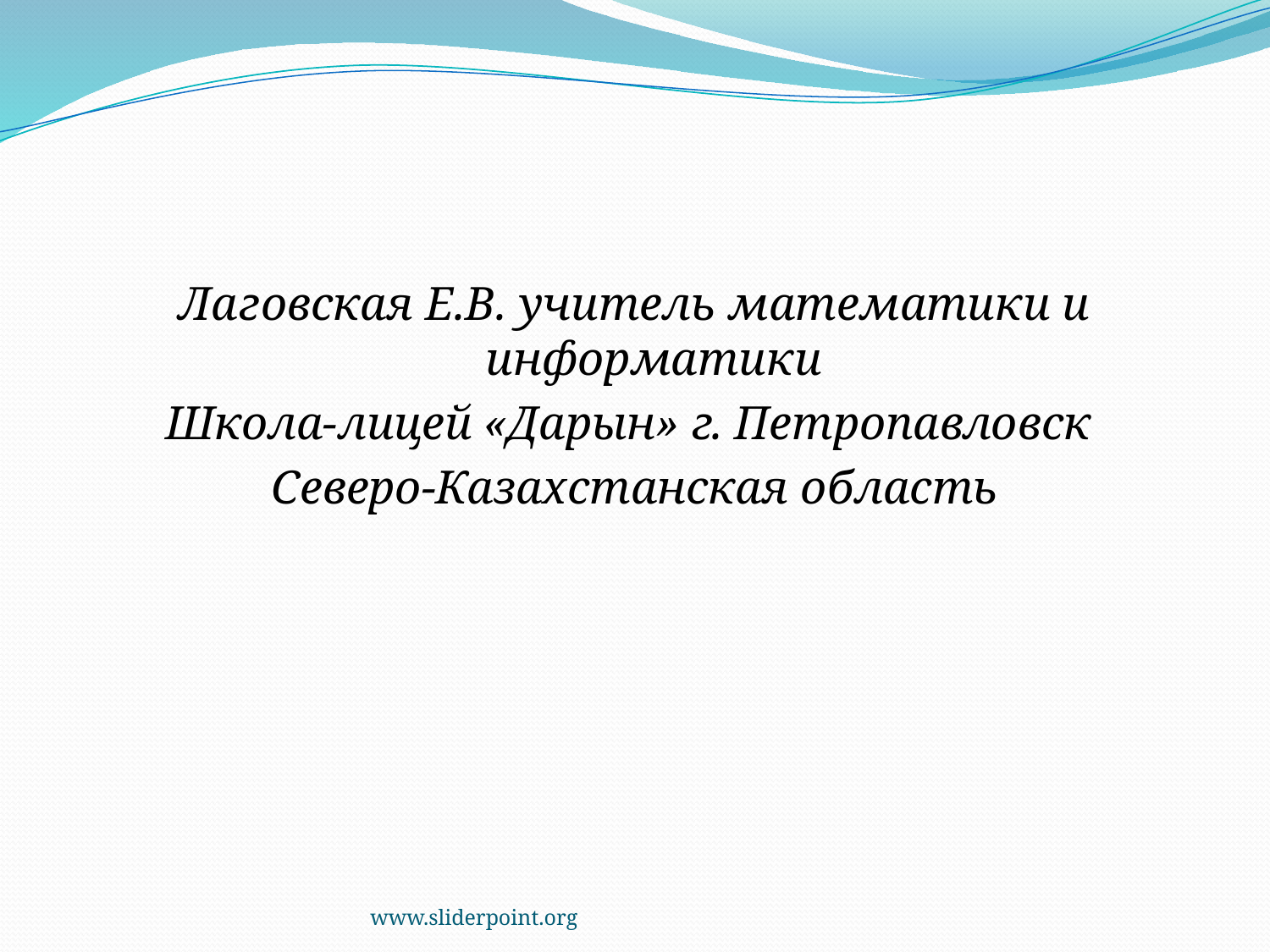

Лаговская Е.В. учитель математики и информатики
Школа-лицей «Дарын» г. Петропавловск
Северо-Казахстанская область

www.sliderpoint.org